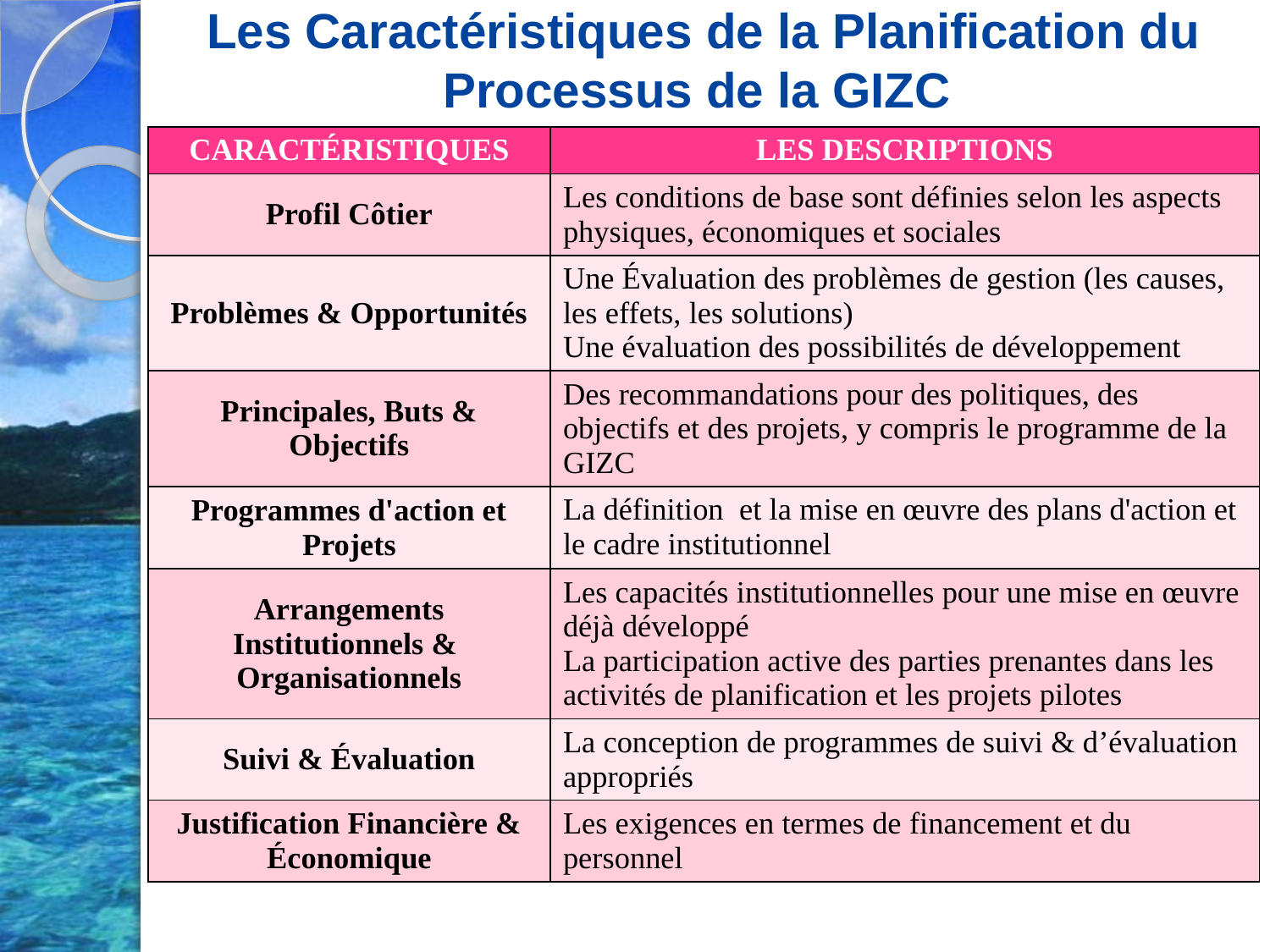

# Les Caractéristiques de la Planification du Processus de la GIZC
| CARACTÉRISTIQUES | LES DESCRIPTIONS |
| --- | --- |
| Profil Côtier | Les conditions de base sont définies selon les aspects physiques, économiques et sociales |
| Problèmes & Opportunités | Une Évaluation des problèmes de gestion (les causes, les effets, les solutions) Une évaluation des possibilités de développement |
| Principales, Buts & Objectifs | Des recommandations pour des politiques, des objectifs et des projets, y compris le programme de la GIZC |
| Programmes d'action et Projets | La définition et la mise en œuvre des plans d'action et le cadre institutionnel |
| Arrangements Institutionnels & Organisationnels | Les capacités institutionnelles pour une mise en œuvre déjà développé La participation active des parties prenantes dans les activités de planification et les projets pilotes |
| Suivi & Évaluation | La conception de programmes de suivi & d’évaluation appropriés |
| Justification Financière & Économique | Les exigences en termes de financement et du personnel |